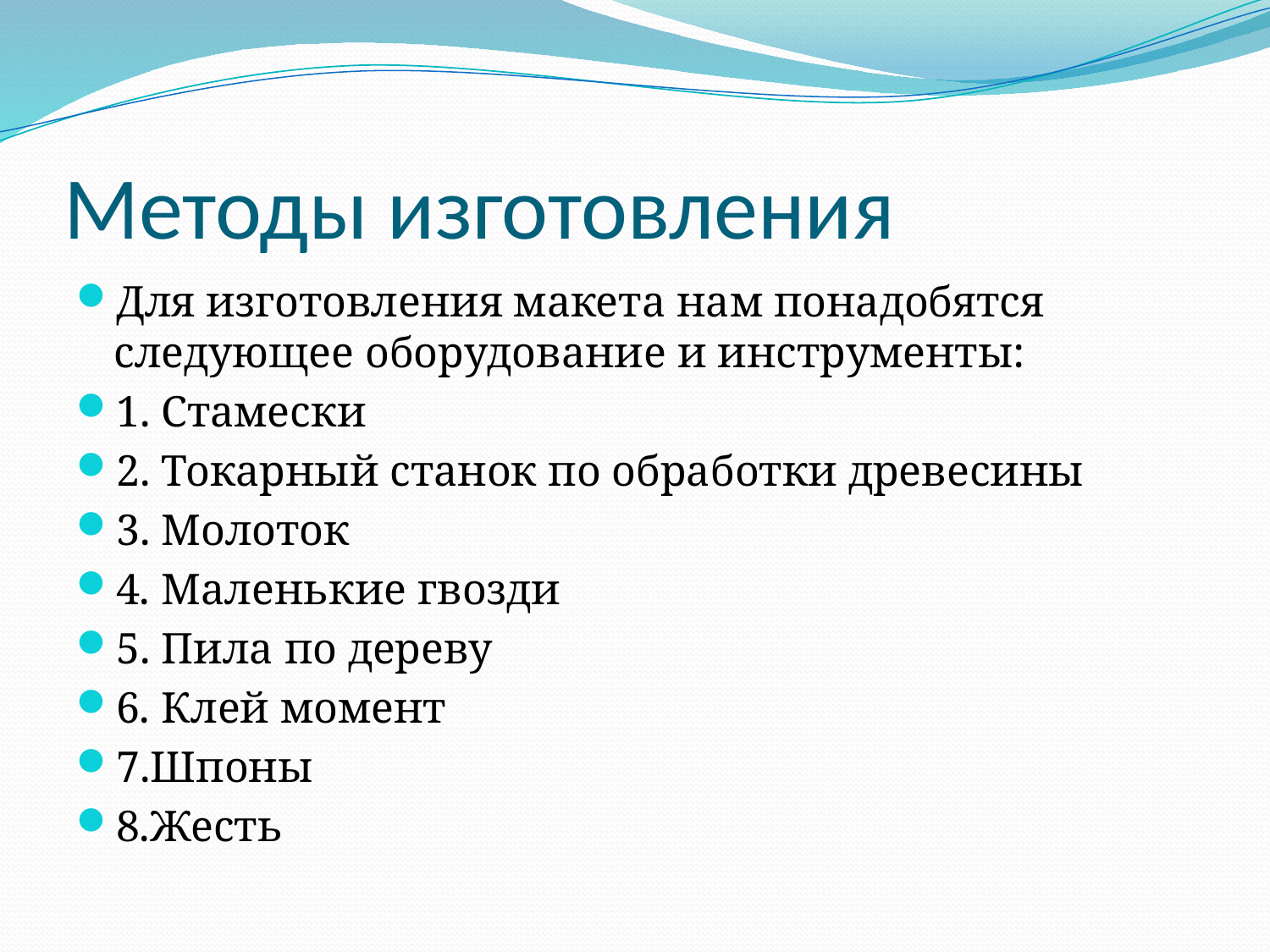

# Методы изготовления
Для изготовления макета нам понадобятся следующее оборудование и инструменты:
1. Стамески
2. Токарный станок по обработки древесины
3. Молоток
4. Маленькие гвозди
5. Пила по дереву
6. Клей момент
7.Шпоны
8.Жесть